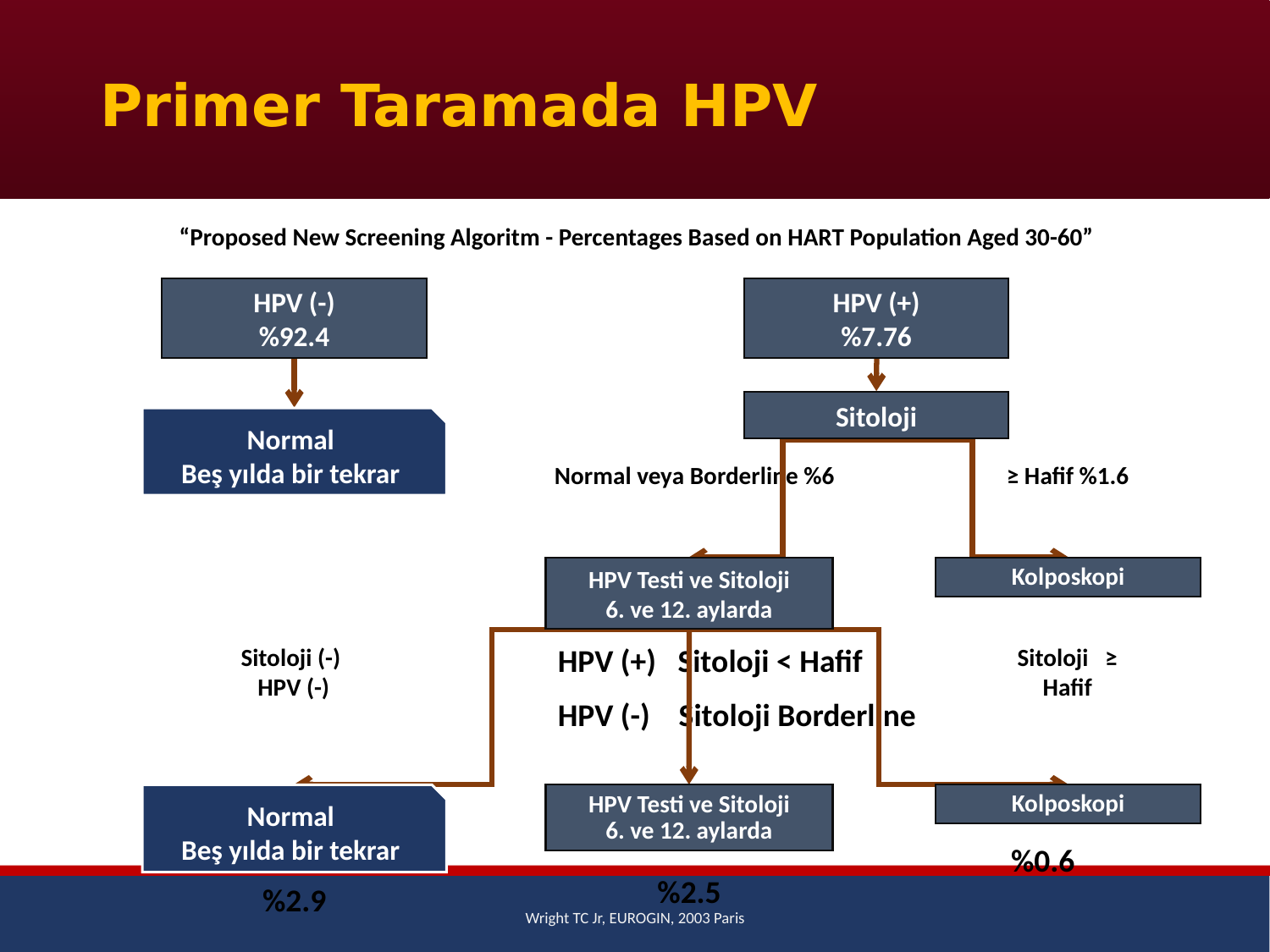

# Primer Taramada HPV
“Proposed New Screening Algoritm - Percentages Based on HART Population Aged 30-60”
HPV (-)
%92.4
HPV (+)
%7.76
Sitoloji
Normal
Beş yılda bir tekrar
Normal veya Borderline %6
≥ Hafif %1.6
HPV Testi ve Sitoloji
6. ve 12. aylarda
Kolposkopi
HPV (+)   Sitoloji < Hafif
HPV (-)    Sitoloji Borderline
Sitoloji (-)  HPV (-)
Sitoloji   ≥ Hafif
Normal
Beş yılda bir tekrar
HPV Testi ve Sitoloji
6. ve 12. aylarda
Kolposkopi
%0.6
%2.5
%2.9

Wright TC Jr, EUROGIN, 2003 Paris